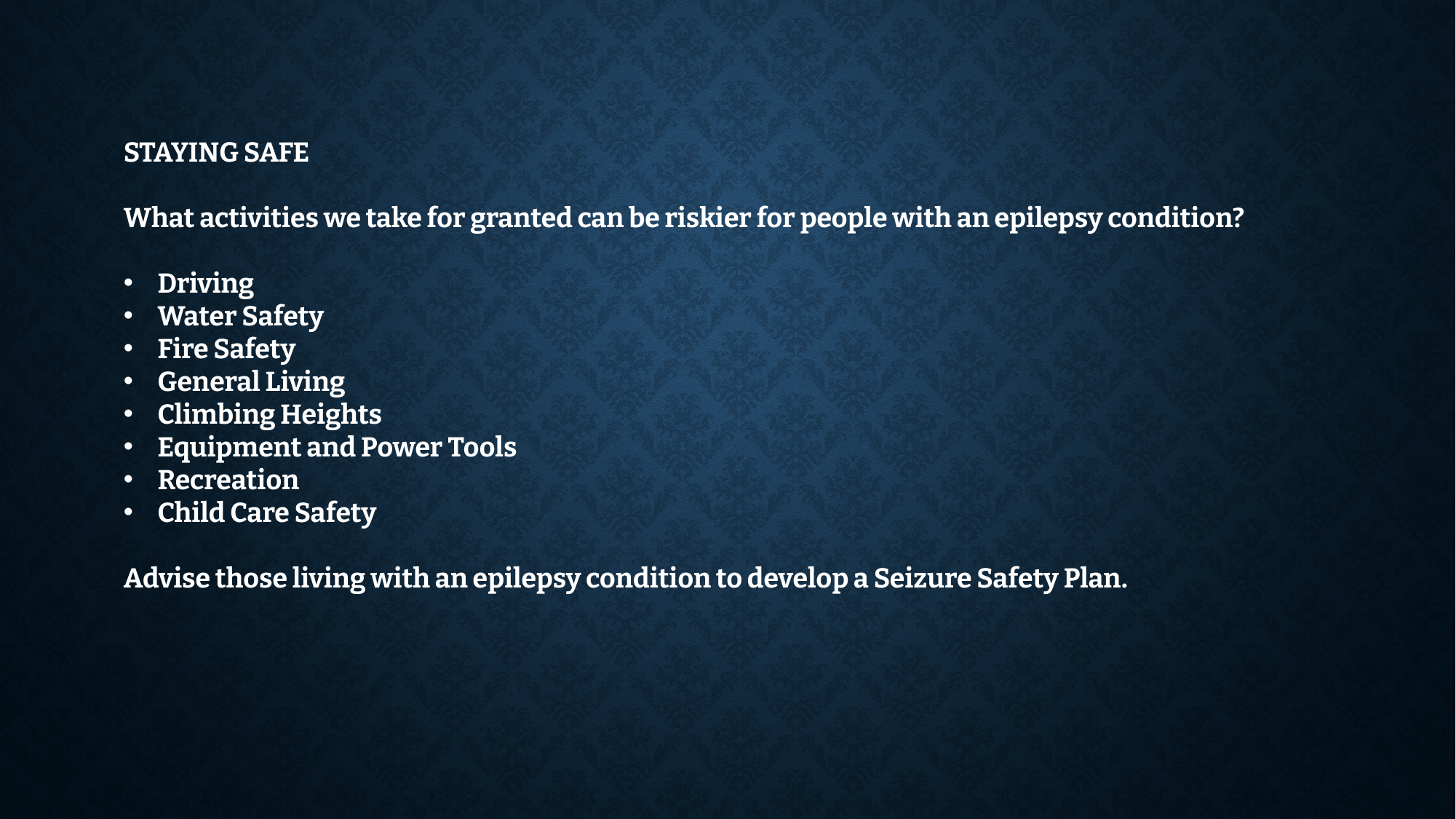

STAYING SAFE

What activities we take for granted can be riskier for people with an epilepsy condition?

Driving
Water Safety
Fire Safety
General Living
Climbing Heights
Equipment and Power Tools
Recreation
Child Care Safety

Advise those living with an epilepsy condition to develop a Seizure Safety Plan.